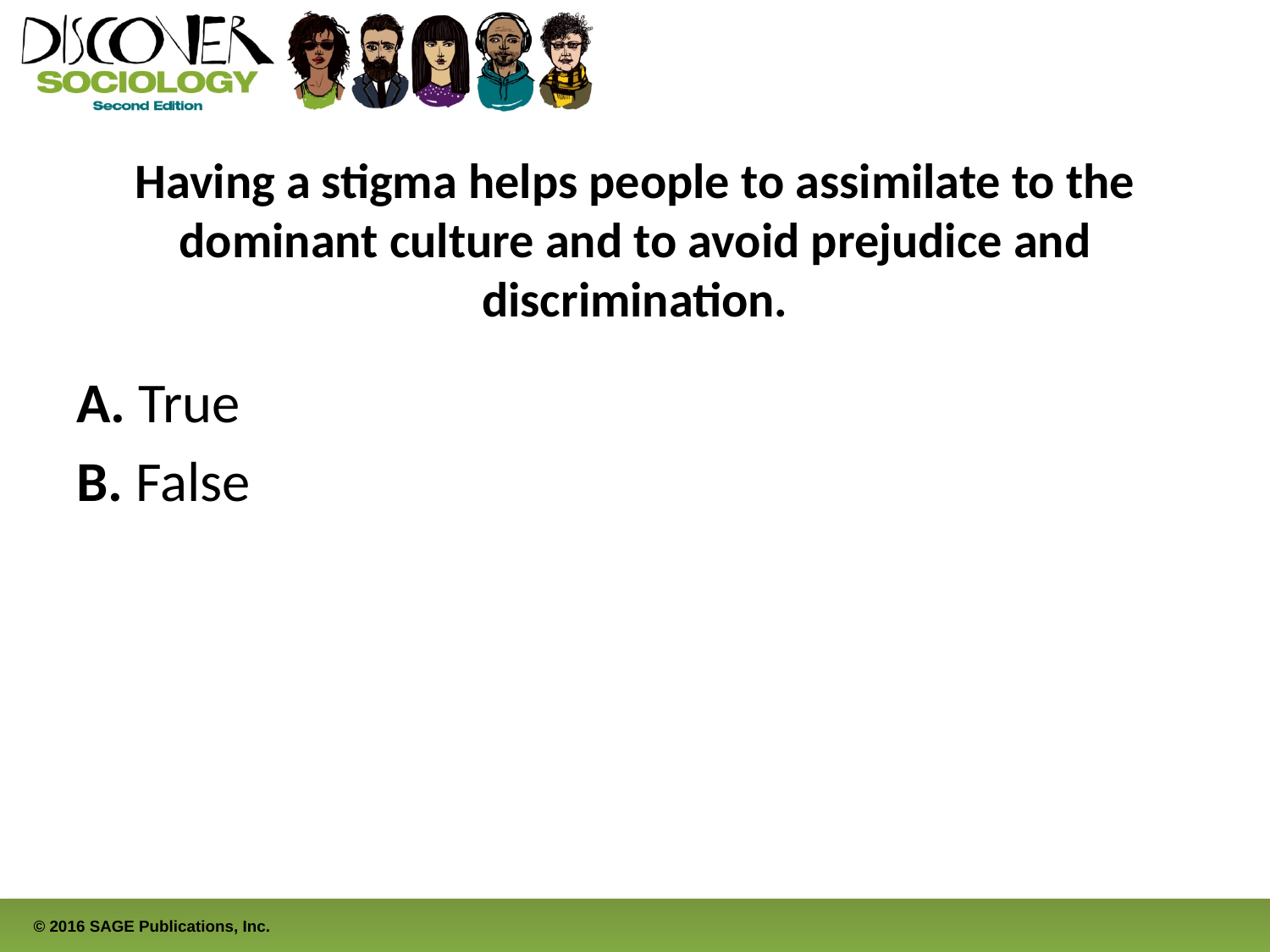

# Having a stigma helps people to assimilate to the dominant culture and to avoid prejudice and discrimination.
A. True
B. False